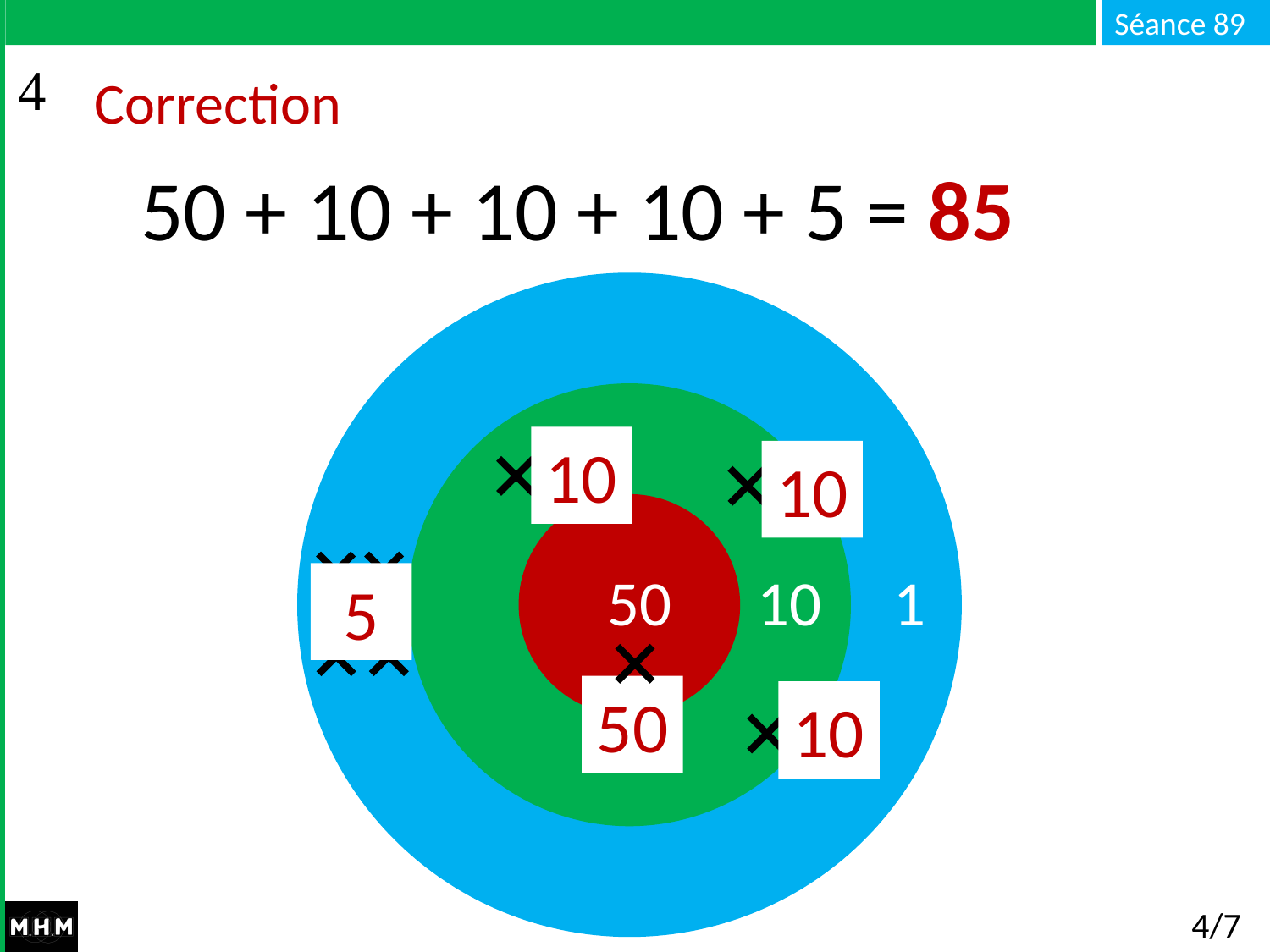

# Correction
50 + 10 + 10 + 10 + 5 = 85

10
10

50      10     1
5

50
10

4/7